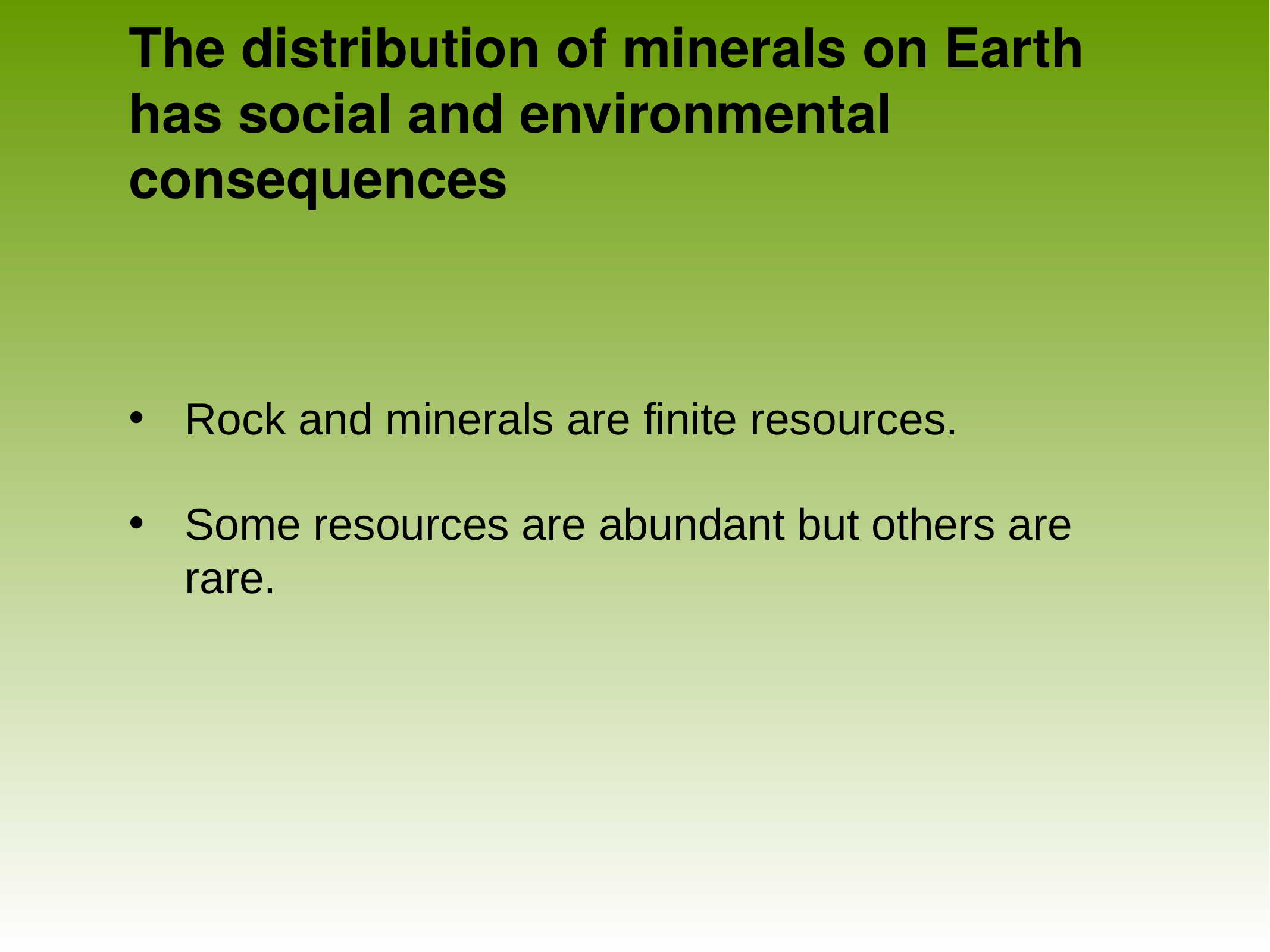

# The distribution of minerals on Earth has social and environmental consequences
Rock and minerals are finite resources.
Some resources are abundant but others are rare.